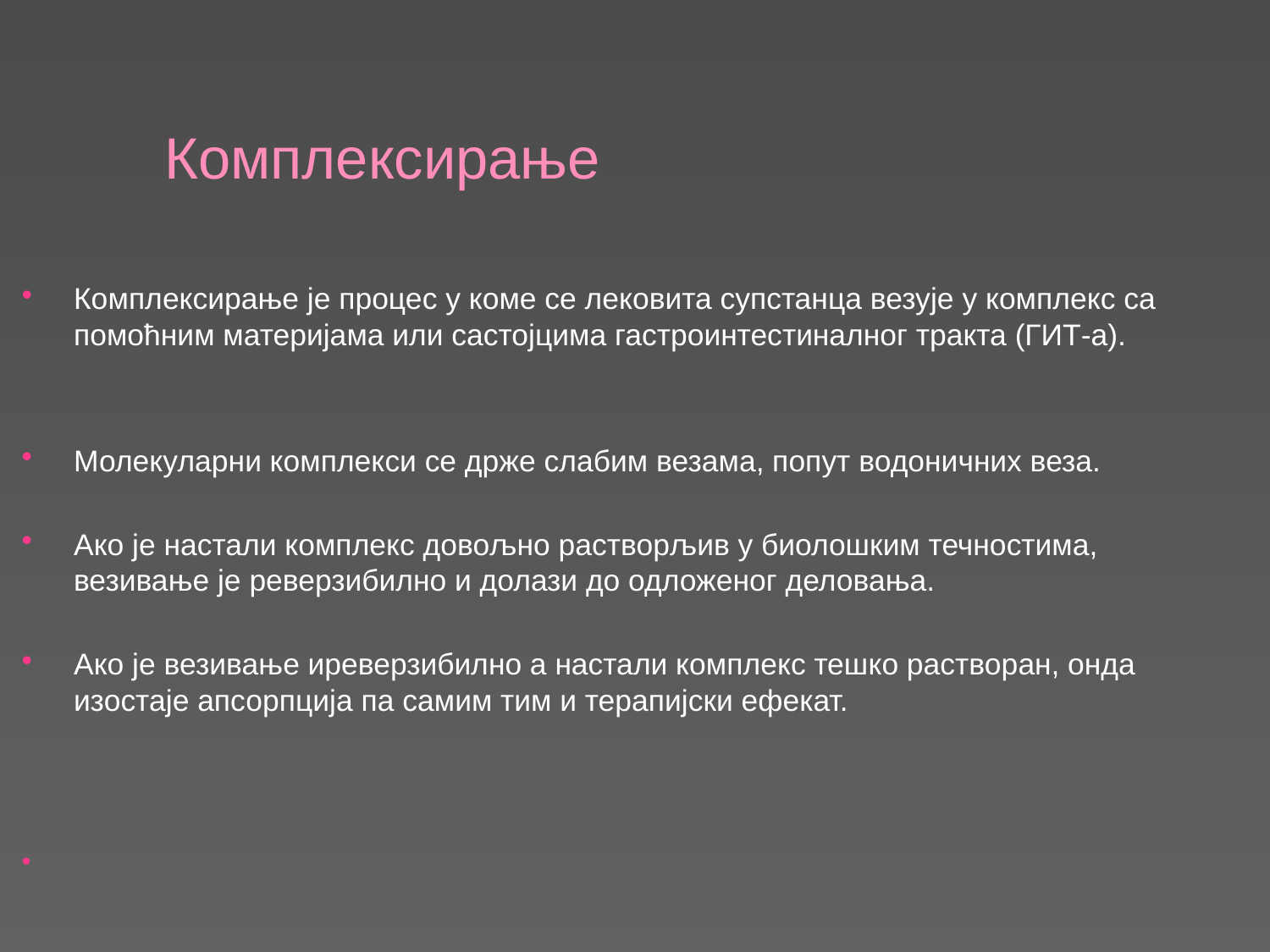

Комплексирање

Комплексирање је процес у коме се лековита супстанца везује у комплекс са помоћним материјама или састојцима гастроинтестиналног тракта (ГИТ-а).

Молекуларни комплекси се држе слабим везама, попут водоничних веза.

Ако је настали комплекс довољно растворљив у биолошким течностима, везивање је реверзибилно и долази до одложеног деловања.

Ако је везивање иреверзибилно а настали комплекс тешко растворан, онда изостаје апсорпција па самим тим и терапијски ефекат.